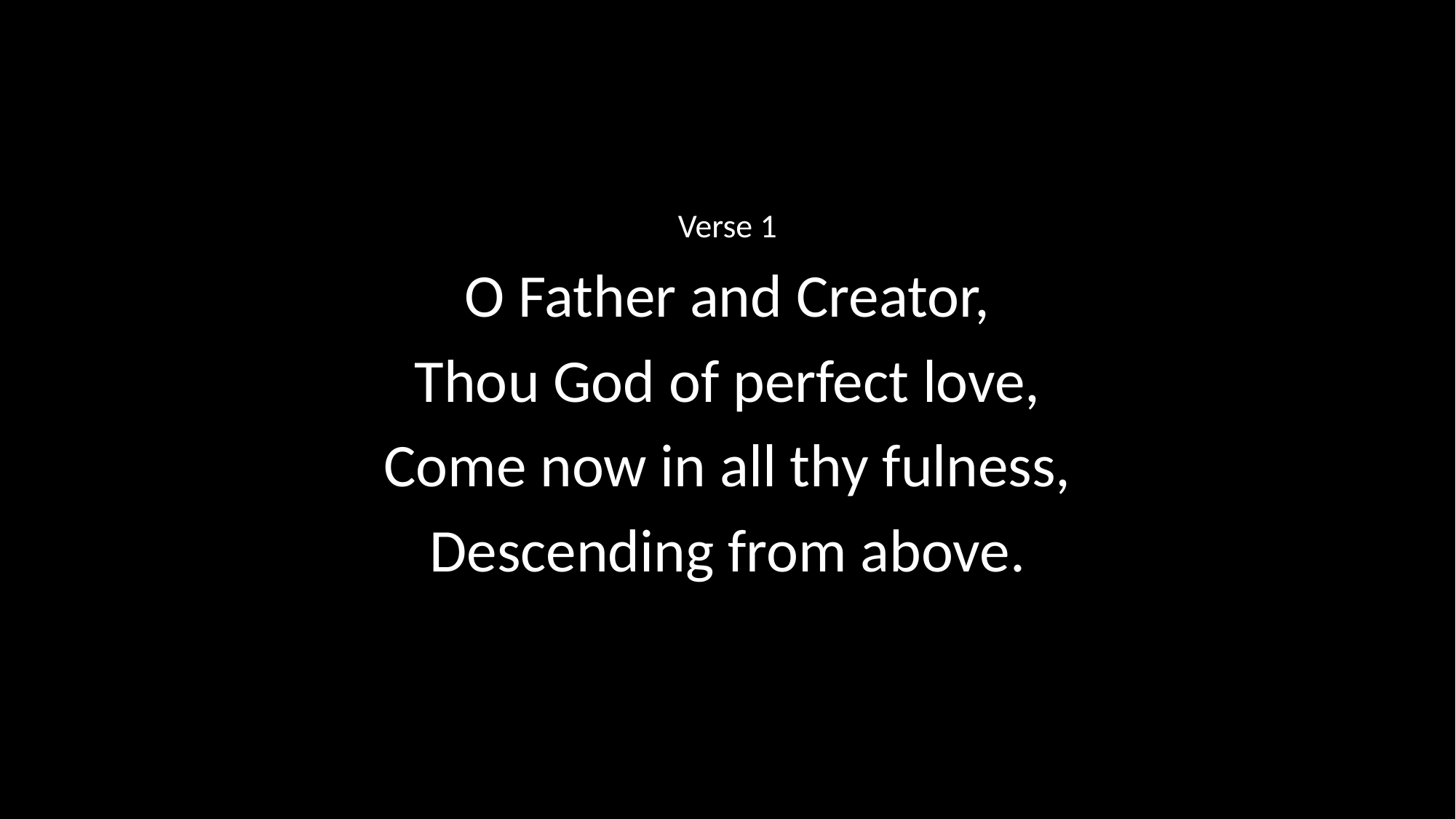

Verse 1
O Father and Creator,
Thou God of perfect love,
Come now in all thy fulness,
Descending from above.